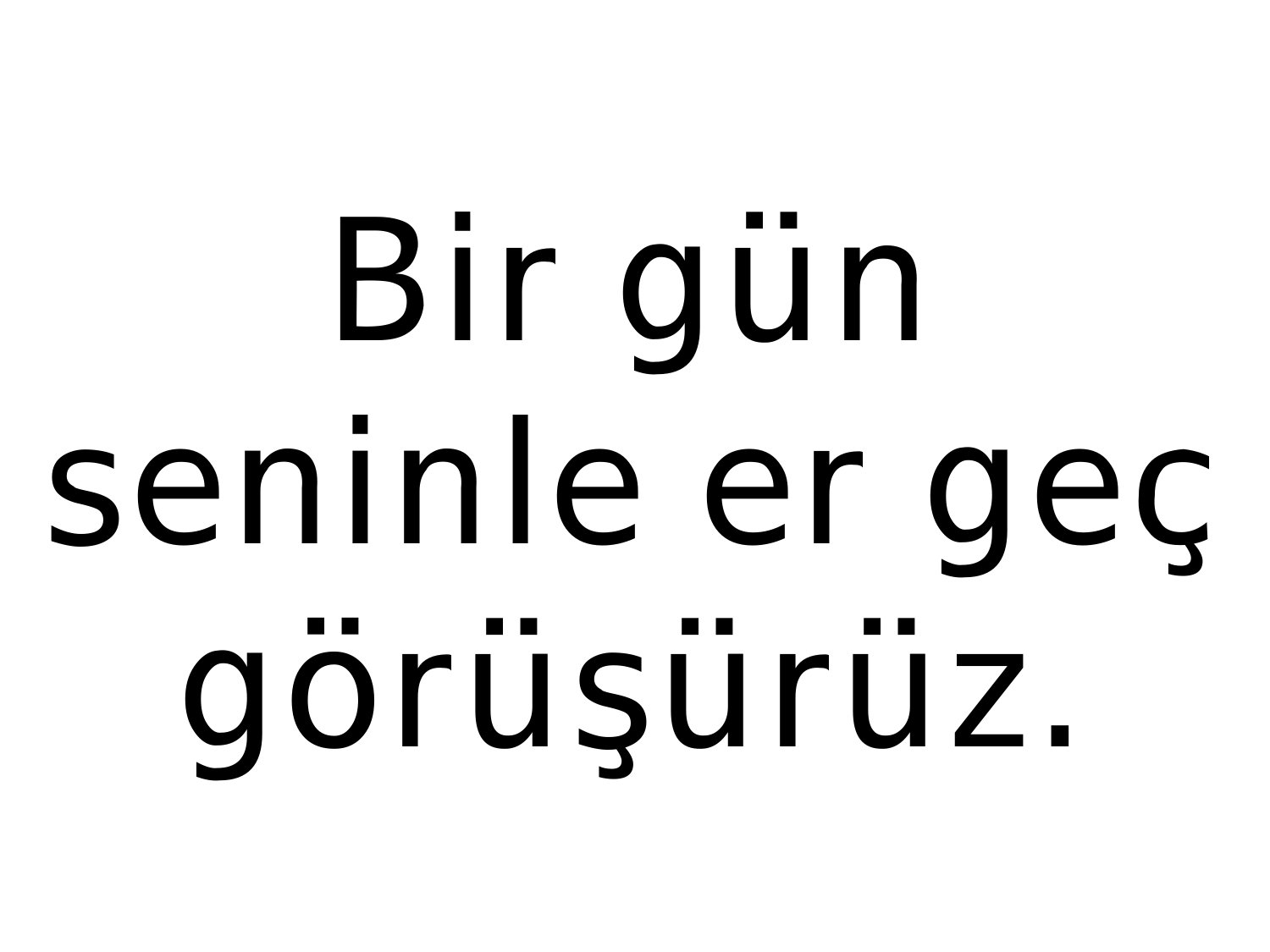

# Bir gün seninle er geç görüşürüz.